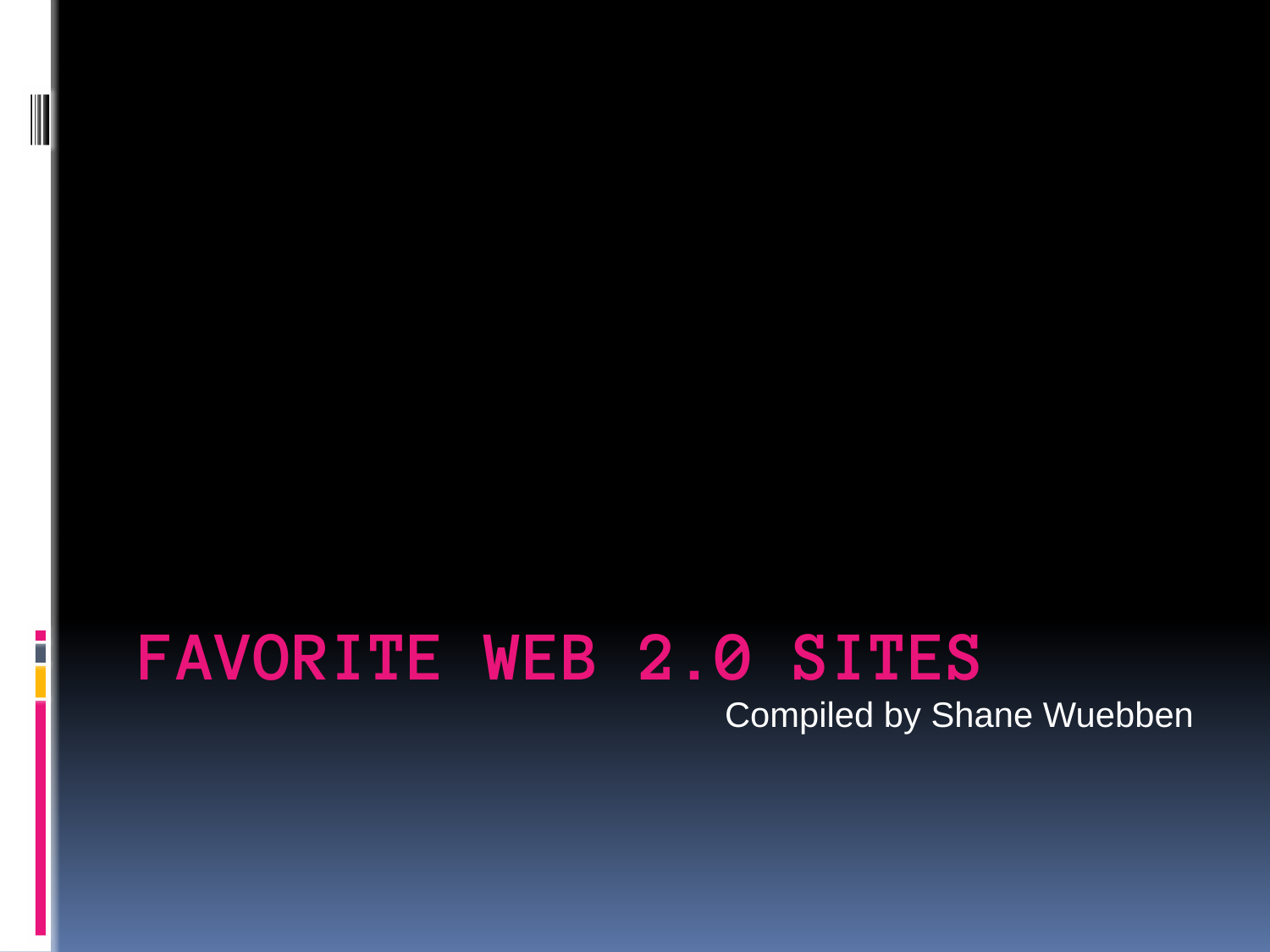

Compiled by Shane Wuebben
# Favorite web 2.0 sites